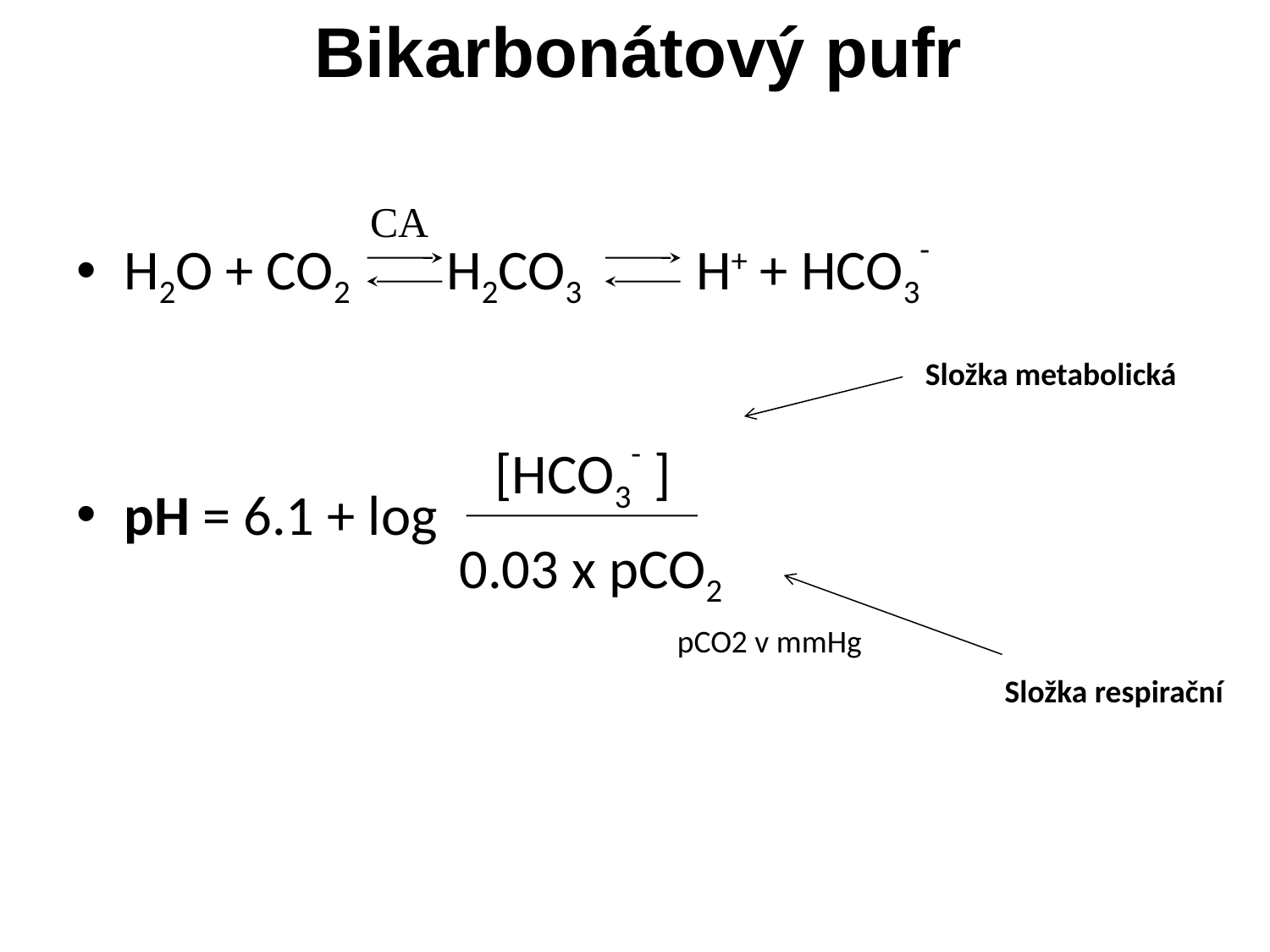

# Bikarbonátový pufr
CA
H2O + CO2        H2CO3         H+ + HCO3-

pH = 6.1 + log

Složka metabolická
[HCO3- ]

0.03 x pCO2
pCO2 v mmHg
Složka respirační